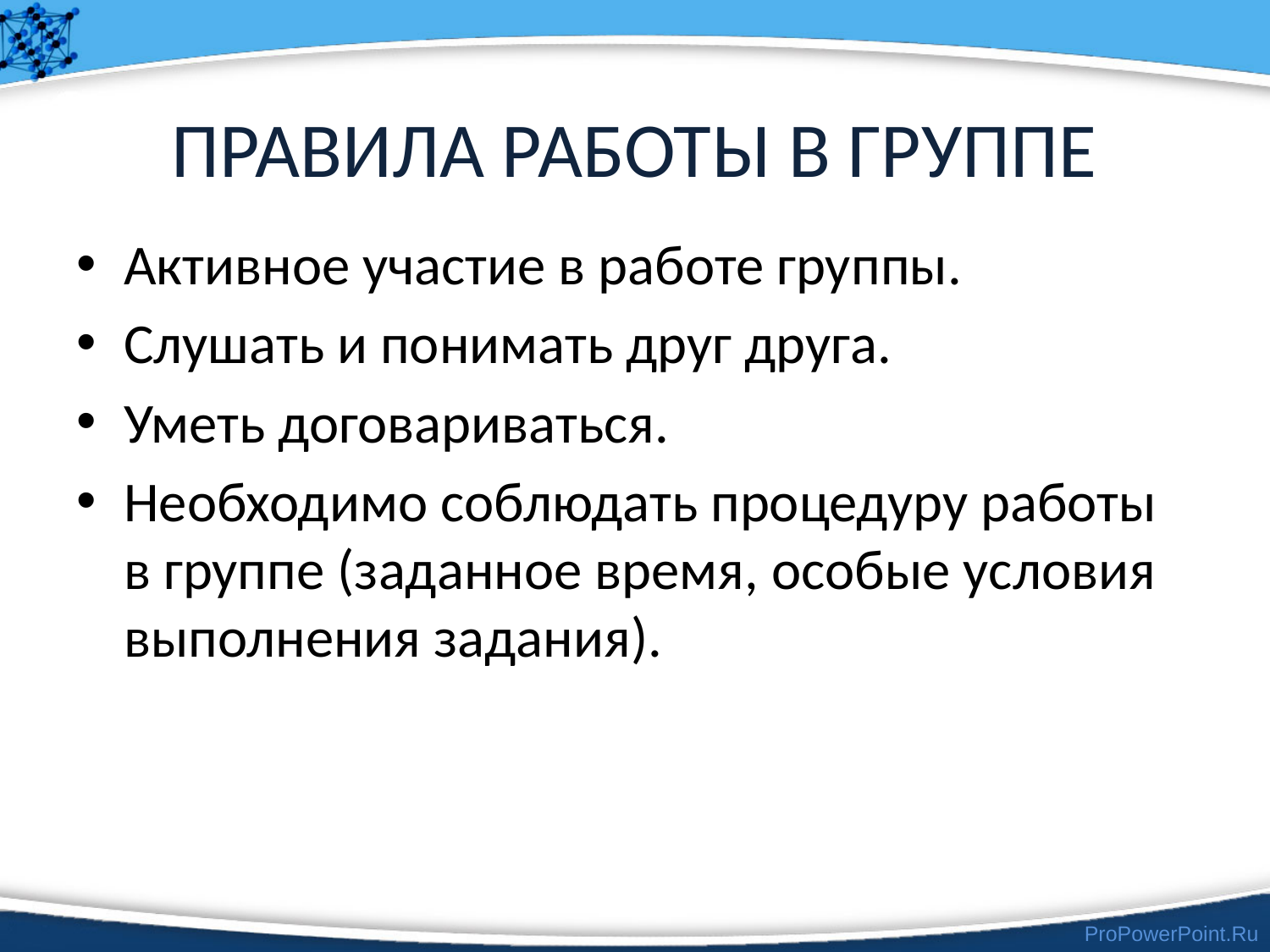

# ПРАВИЛА РАБОТЫ В ГРУППЕ
Активное участие в работе группы.
Слушать и понимать друг друга.
Уметь договариваться.
Необходимо соблюдать процедуру работы в группе (заданное время, особые условия выполнения задания).